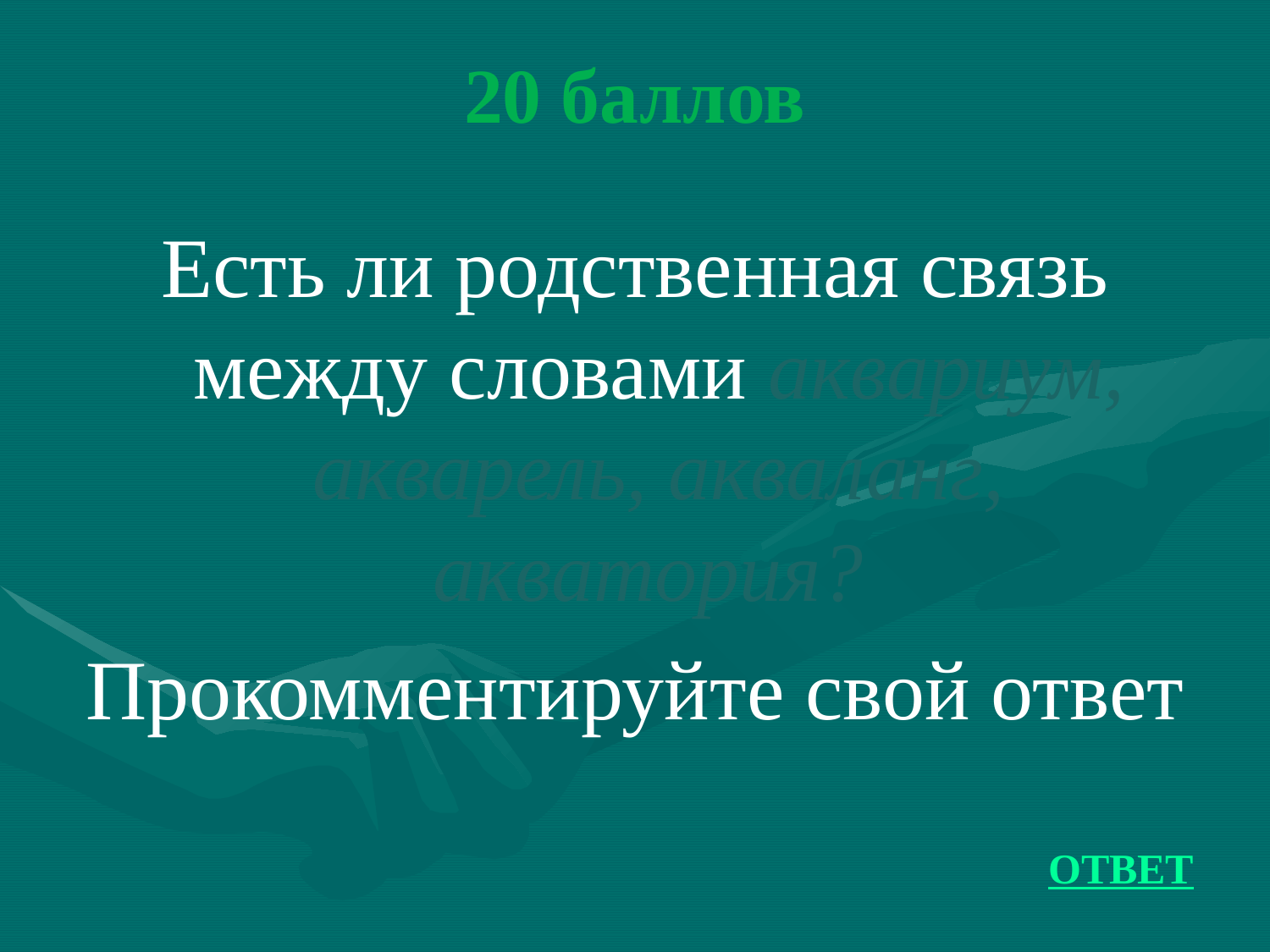

# 20 баллов
Есть ли родственная связь между словами аквариум, акварель, акваланг, акватория?
Прокомментируйте свой ответ

ОТВЕТ